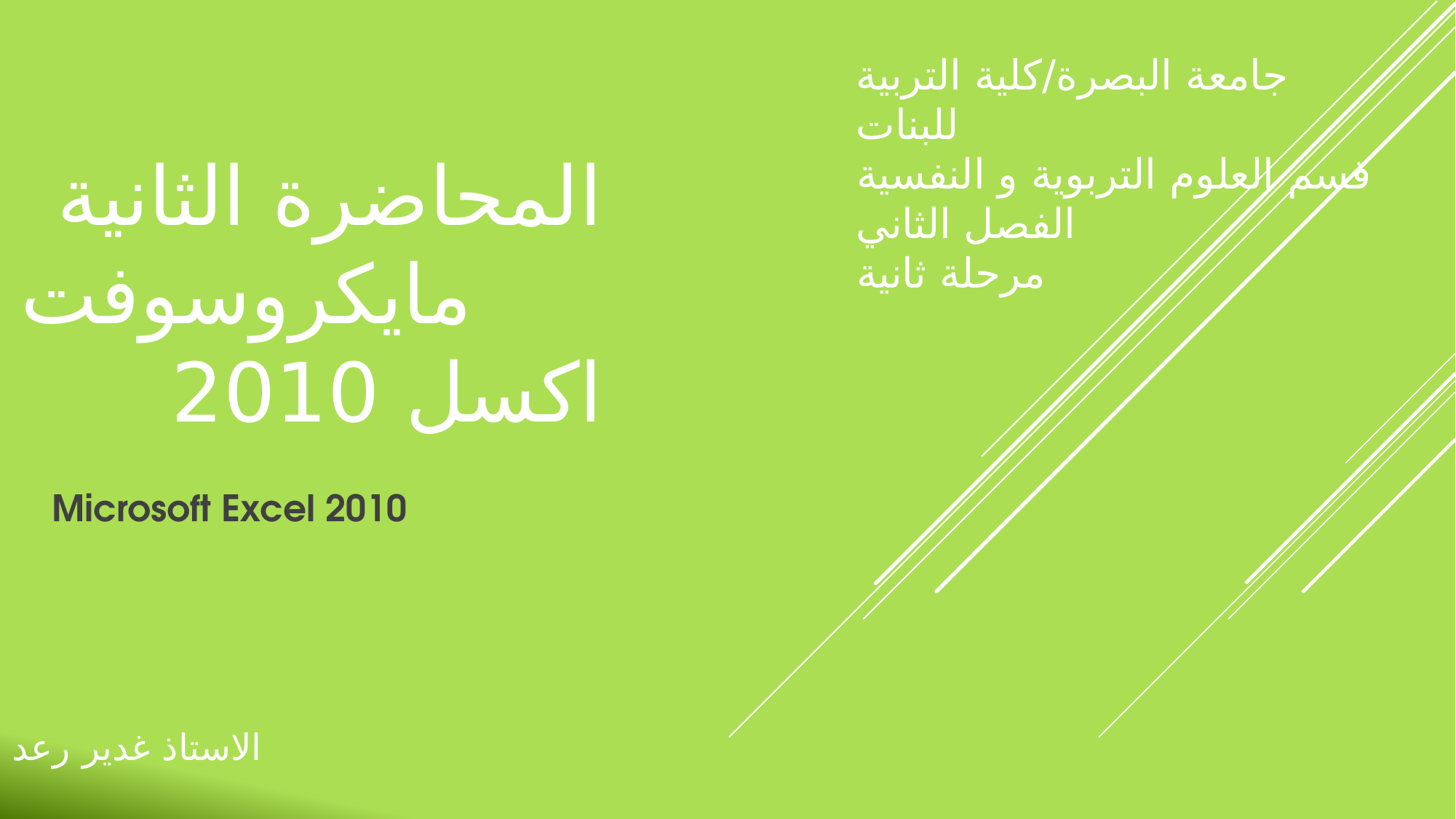

جامعة البصرة/كلية التربية للبنات
قسم العلوم التربوية و النفسية
الفصل الثاني
مرحلة ثانية
# المحاضرة الثانية مايكروسوفت اكسل 2010
Microsoft Excel 2010

الاستاذ غدير رعد